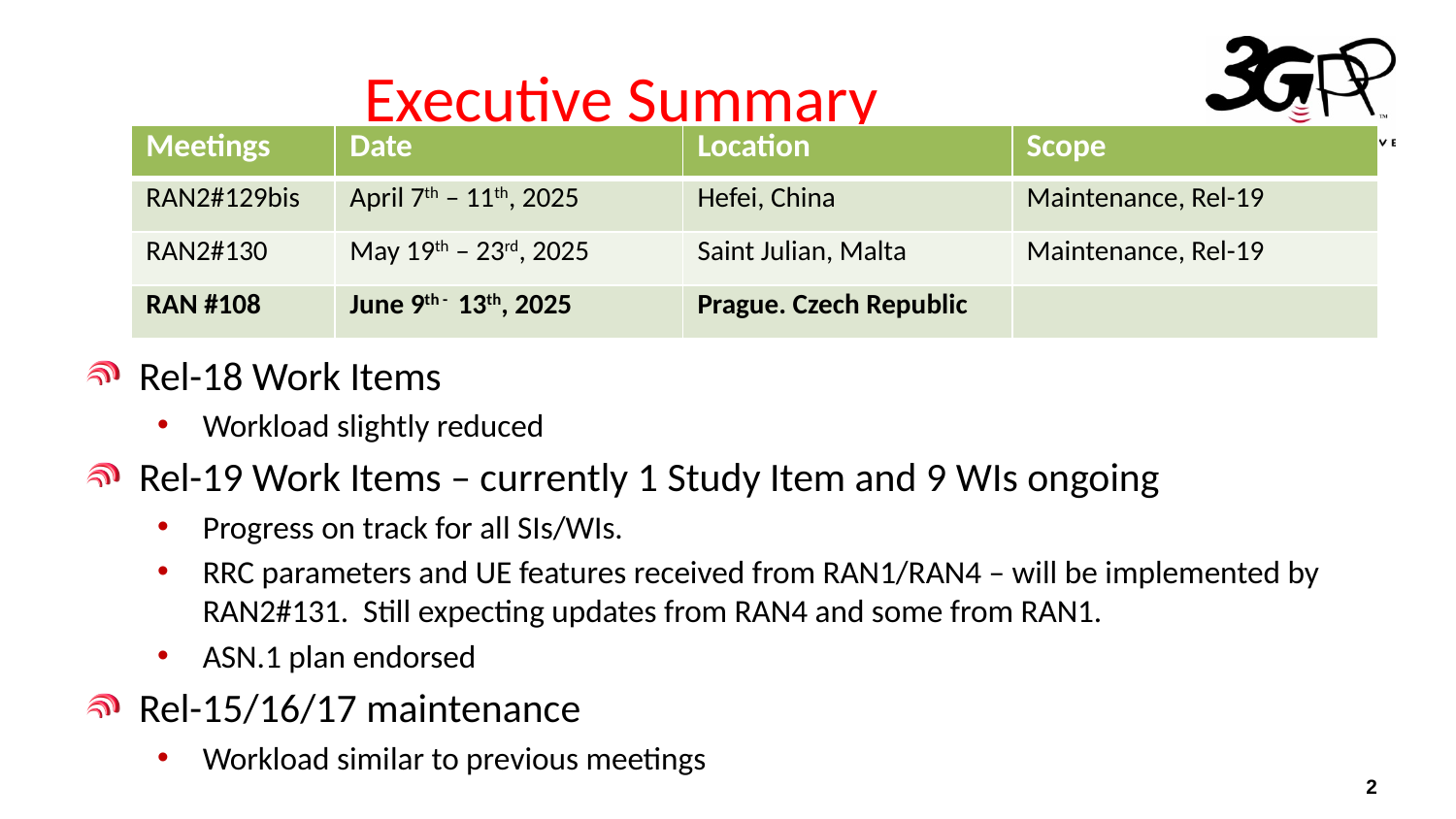

# Executive Summary
| Meetings | Date | Location | Scope |
| --- | --- | --- | --- |
| RAN2#129bis | April 7th – 11th, 2025 | Hefei, China | Maintenance, Rel-19 |
| RAN2#130 | May 19th – 23rd, 2025 | Saint Julian, Malta | Maintenance, Rel-19 |
| RAN #108 | June 9th -  13th, 2025 | Prague. Czech Republic |  |
Rel-18 Work Items
Workload slightly reduced
Rel-19 Work Items – currently 1 Study Item and 9 WIs ongoing
Progress on track for all SIs/WIs.
RRC parameters and UE features received from RAN1/RAN4 – will be implemented by RAN2#131.  Still expecting updates from RAN4 and some from RAN1.
ASN.1 plan endorsed
Rel-15/16/17 maintenance
Workload similar to previous meetings